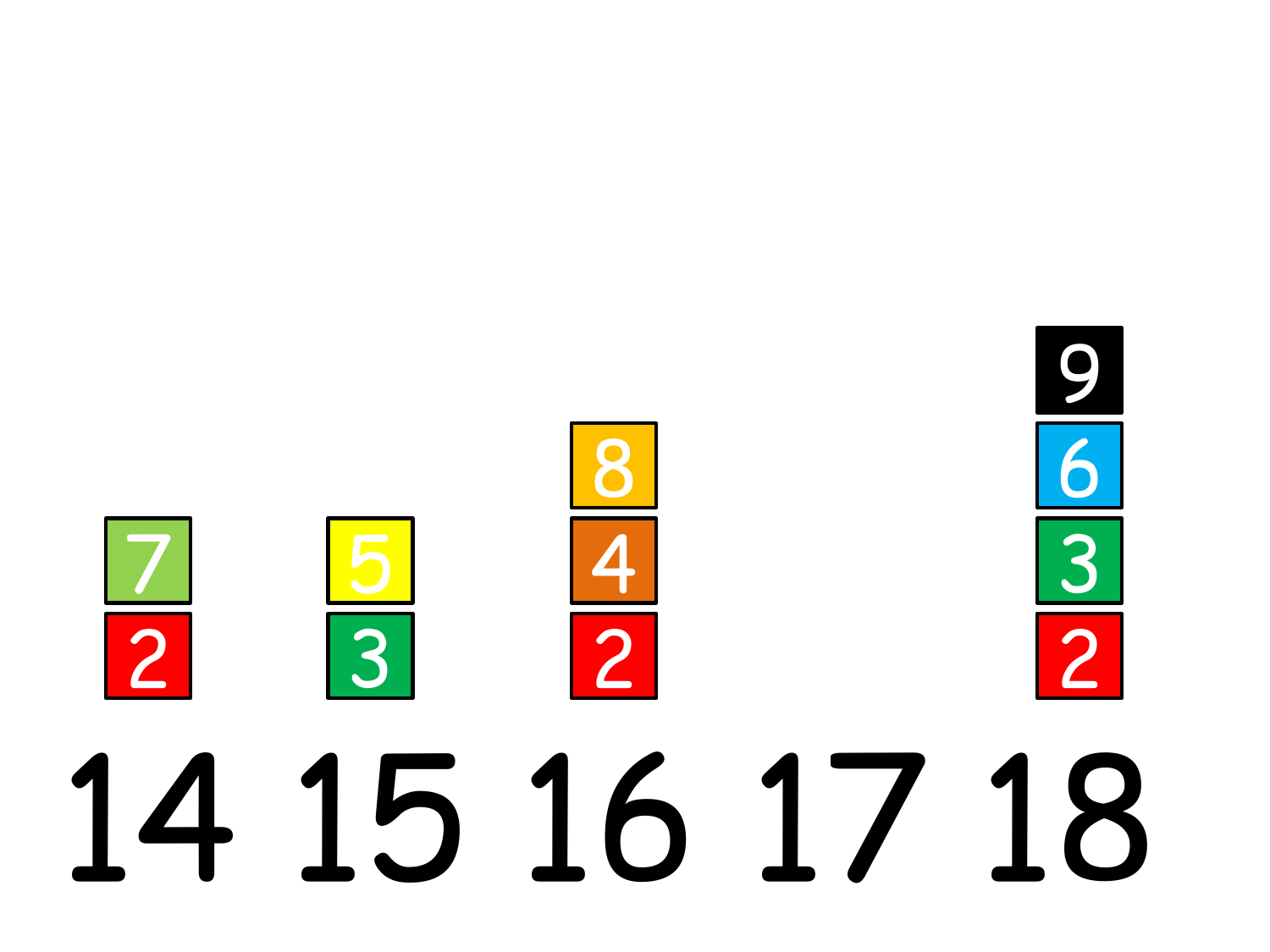

9
6
3
2
8
4
2
7
2
5
3
 14 15 16 17 18